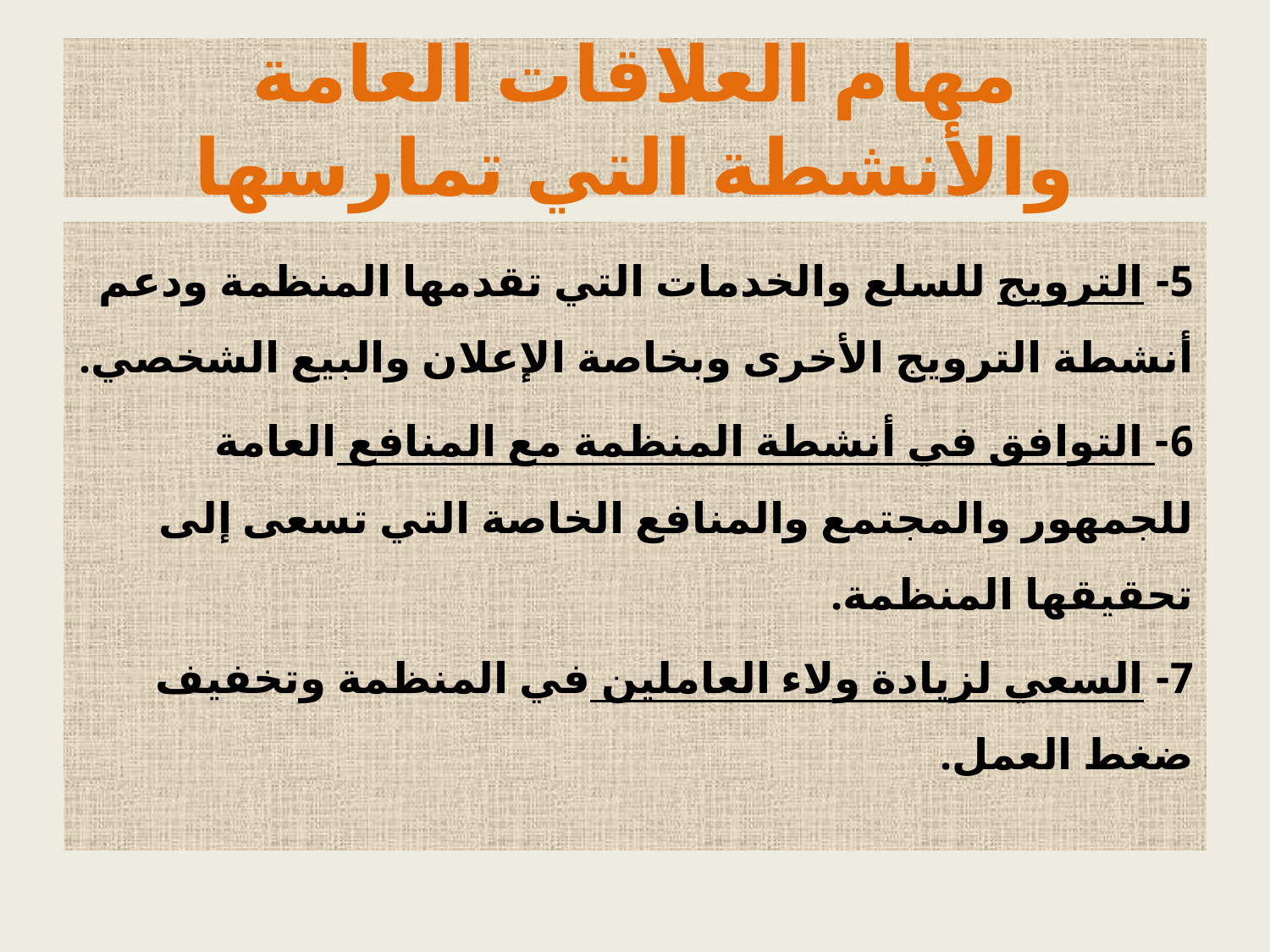

# مهام العلاقات العامة والأنشطة التي تمارسها
5- الترويج للسلع والخدمات التي تقدمها المنظمة ودعم أنشطة الترويج الأخرى وبخاصة الإعلان والبيع الشخصي.
6- التوافق في أنشطة المنظمة مع المنافع العامة للجمهور والمجتمع والمنافع الخاصة التي تسعى إلى تحقيقها المنظمة.
7- السعي لزيادة ولاء العاملين في المنظمة وتخفيف ضغط العمل.